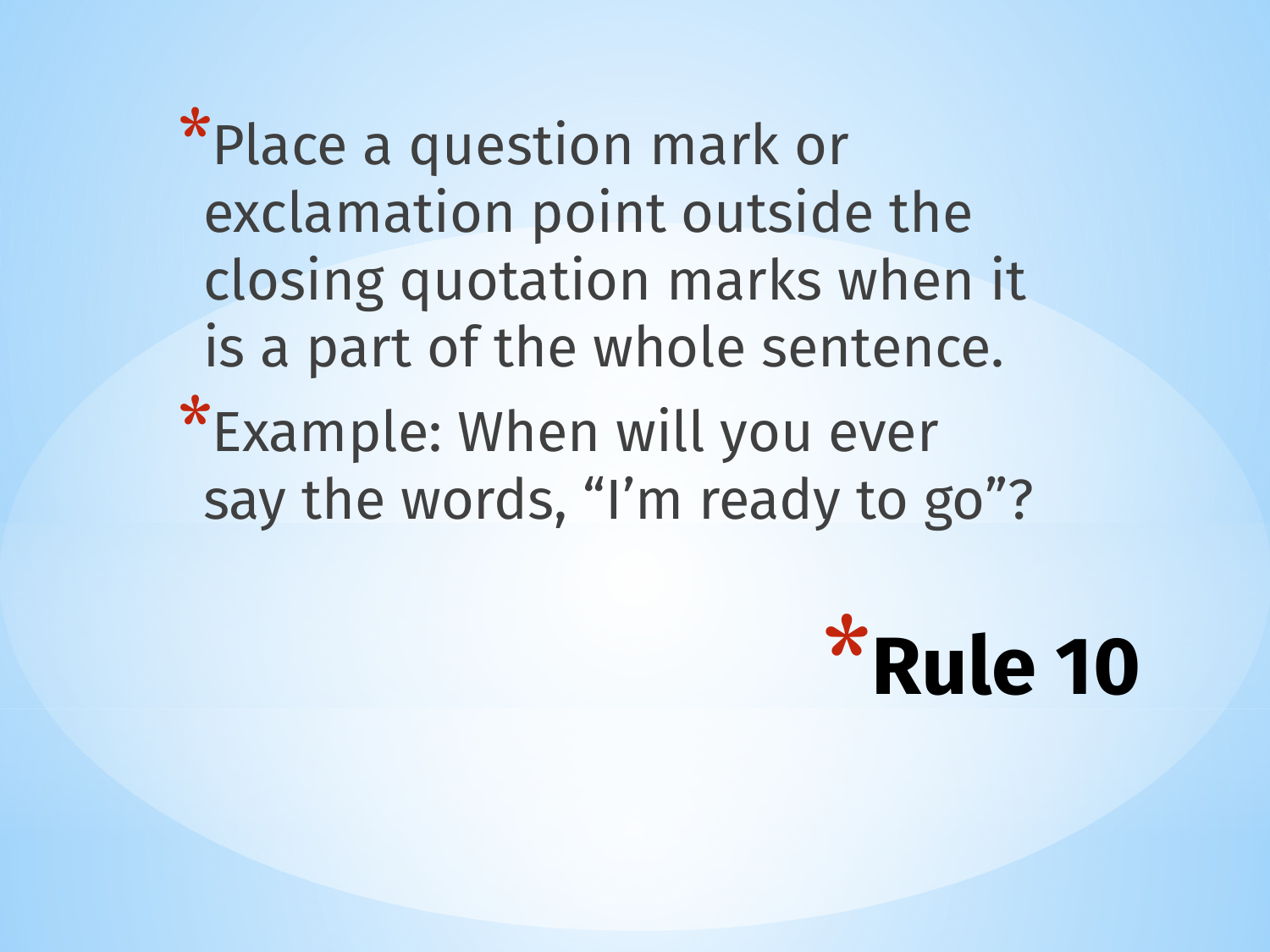

Place a question mark or exclamation point outside the closing quotation marks when it is a part of the whole sentence.
Example: When will you ever say the words, “I’m ready to go”?
# Rule 10